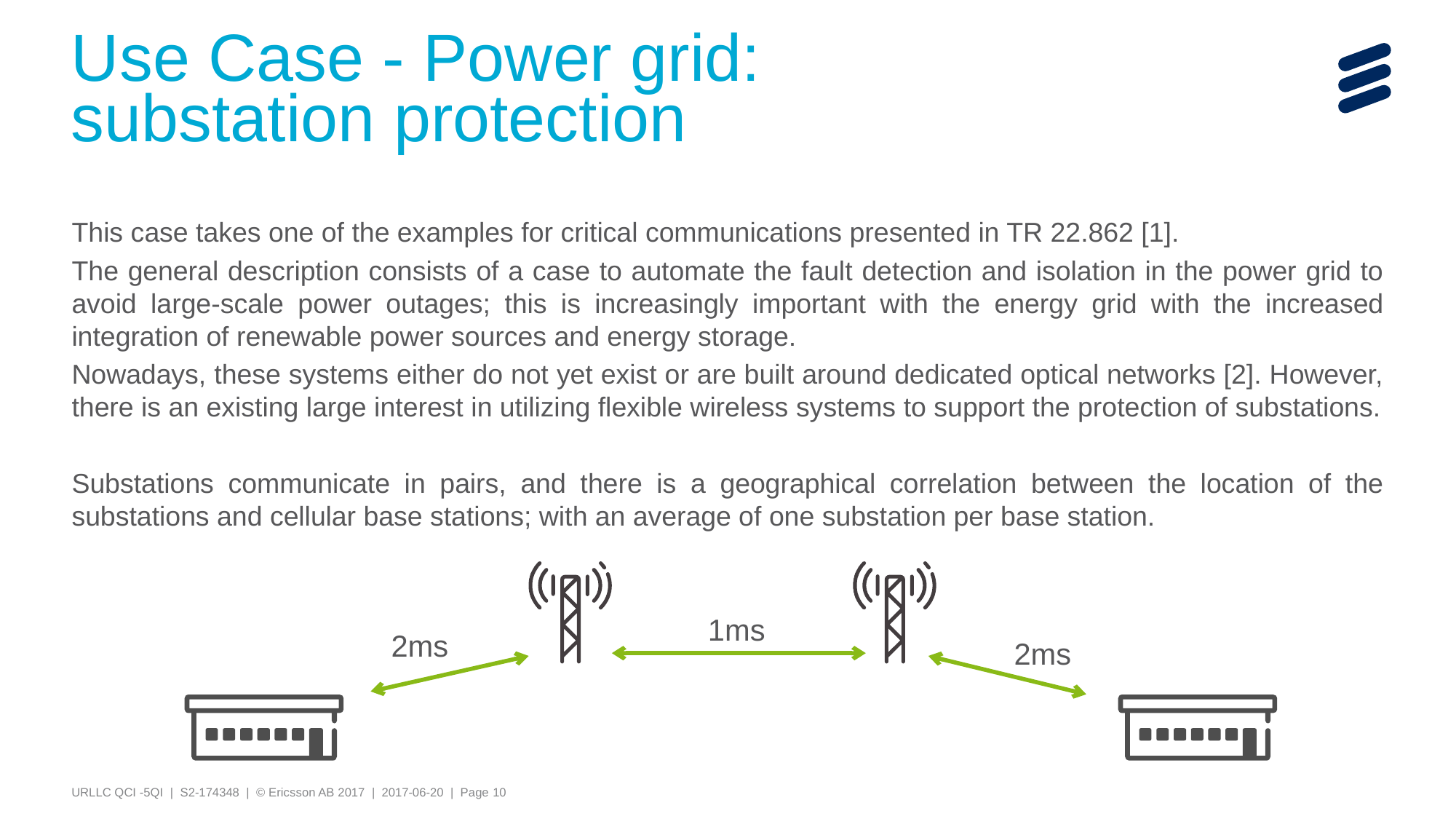

# Use Case - Power grid: substation protection
This case takes one of the examples for critical communications presented in TR 22.862 [1].
The general description consists of a case to automate the fault detection and isolation in the power grid to avoid large-scale power outages; this is increasingly important with the energy grid with the increased integration of renewable power sources and energy storage.
Nowadays, these systems either do not yet exist or are built around dedicated optical networks [2]. However, there is an existing large interest in utilizing flexible wireless systems to support the protection of substations.

Substations communicate in pairs, and there is a geographical correlation between the location of the substations and cellular base stations; with an average of one substation per base station.

1ms
2ms
2ms